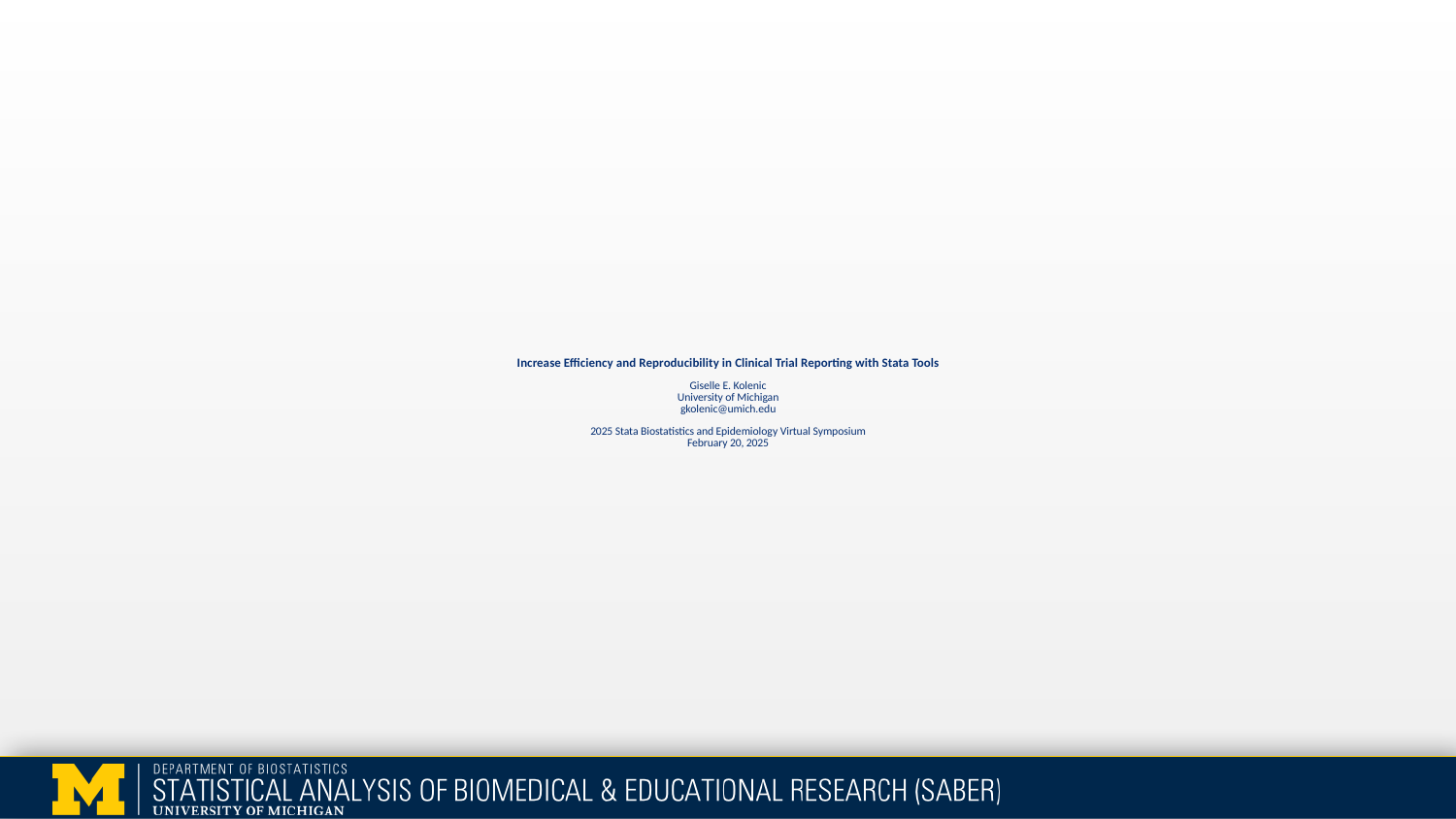

# Increase Efficiency and Reproducibility in Clinical Trial Reporting with Stata Tools Giselle E. Kolenic University of Michigan gkolenic@umich.edu 2025 Stata Biostatistics and Epidemiology Virtual Symposium February 20, 2025